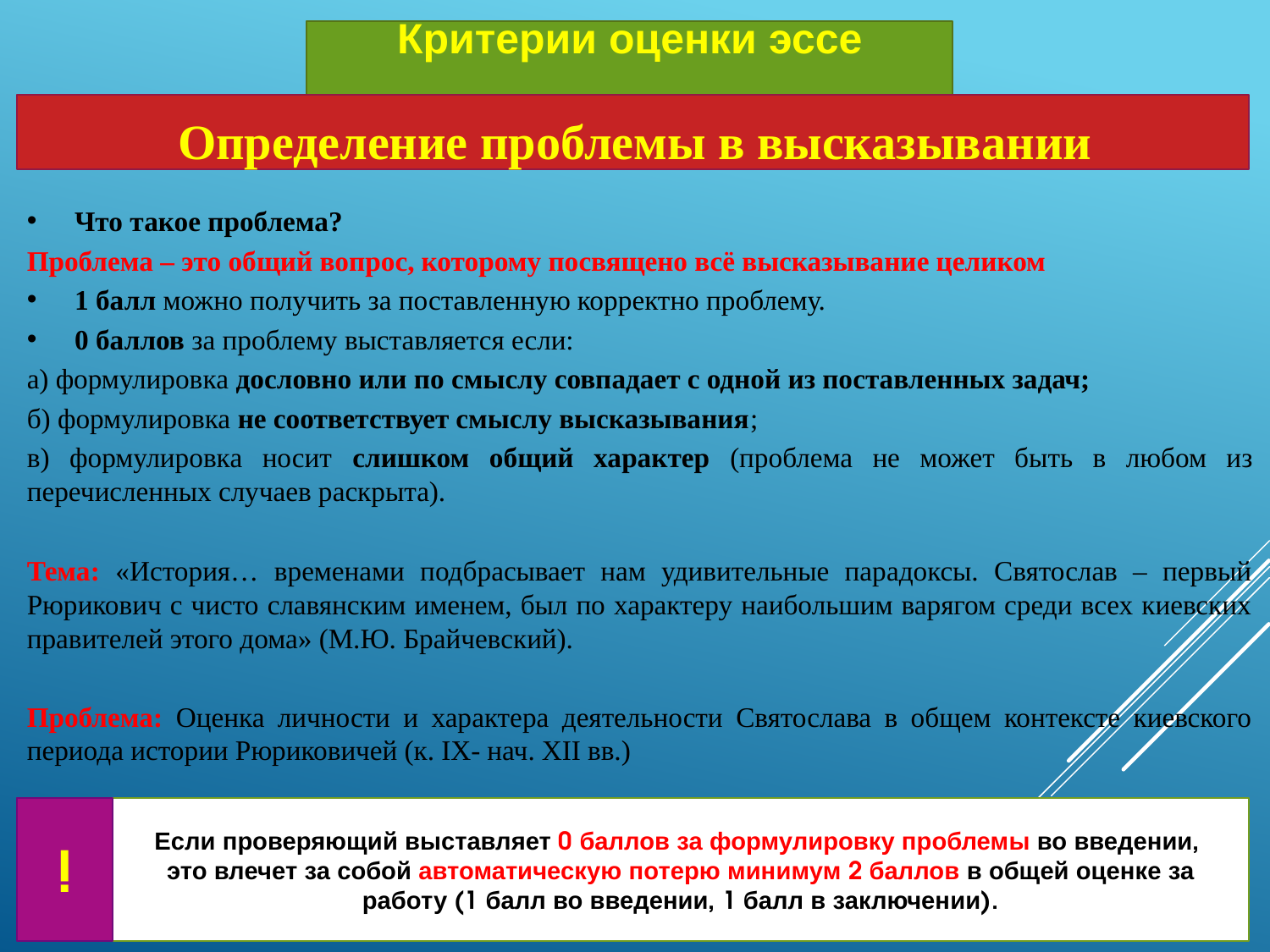

Критерии оценки эссе

Определение проблемы в высказывании
Что такое проблема?
Проблема – это общий вопрос, которому посвящено всё высказывание целиком
1 балл можно получить за поставленную корректно проблему.
0 баллов за проблему выставляется если:
а) формулировка дословно или по смыслу совпадает с одной из поставленных задач;
б) формулировка не соответствует смыслу высказывания;
в) формулировка носит слишком общий характер (проблема не может быть в любом из перечисленных случаев раскрыта).

Тема: «История… временами подбрасывает нам удивительные парадоксы. Святослав – первый Рюрикович с чисто славянским именем, был по характеру наибольшим варягом среди всех киевских правителей этого дома» (М.Ю. Брайчевский).

Проблема: Оценка личности и характера деятельности Святослава в общем контексте киевского периода истории Рюриковичей (к. IX- нач. XII вв.)
!
Если проверяющий выставляет 0 баллов за формулировку проблемы во введении,
это влечет за собой автоматическую потерю минимум 2 баллов в общей оценке за работу (1 балл во введении, 1 балл в заключении).